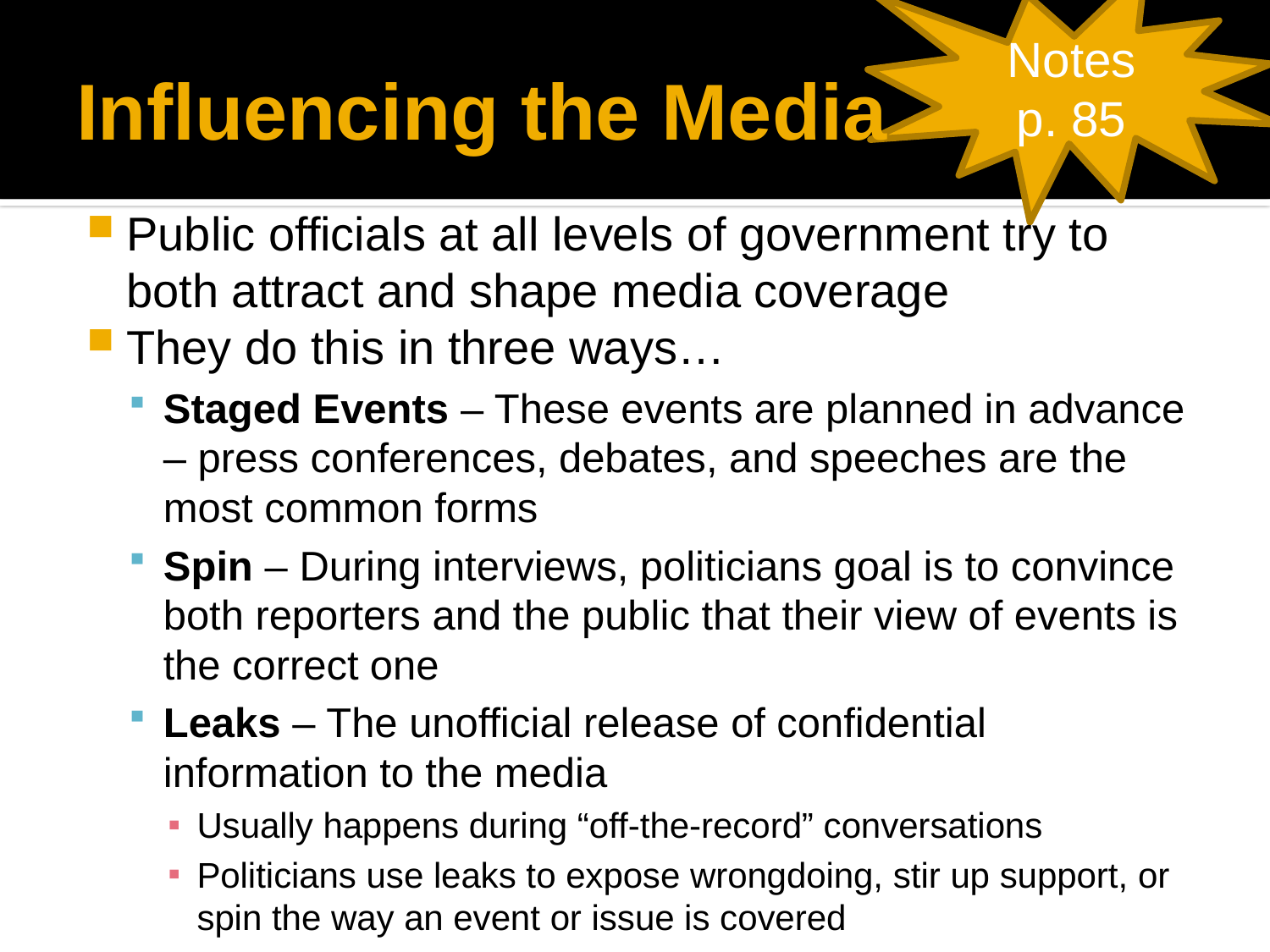

Notes
p. 85
# Influencing the Media
Public officials at all levels of government try to both attract and shape media coverage
They do this in three ways…
Staged Events – These events are planned in advance – press conferences, debates, and speeches are the most common forms
Spin – During interviews, politicians goal is to convince both reporters and the public that their view of events is the correct one
Leaks – The unofficial release of confidential information to the media
Usually happens during “off-the-record” conversations
Politicians use leaks to expose wrongdoing, stir up support, or spin the way an event or issue is covered